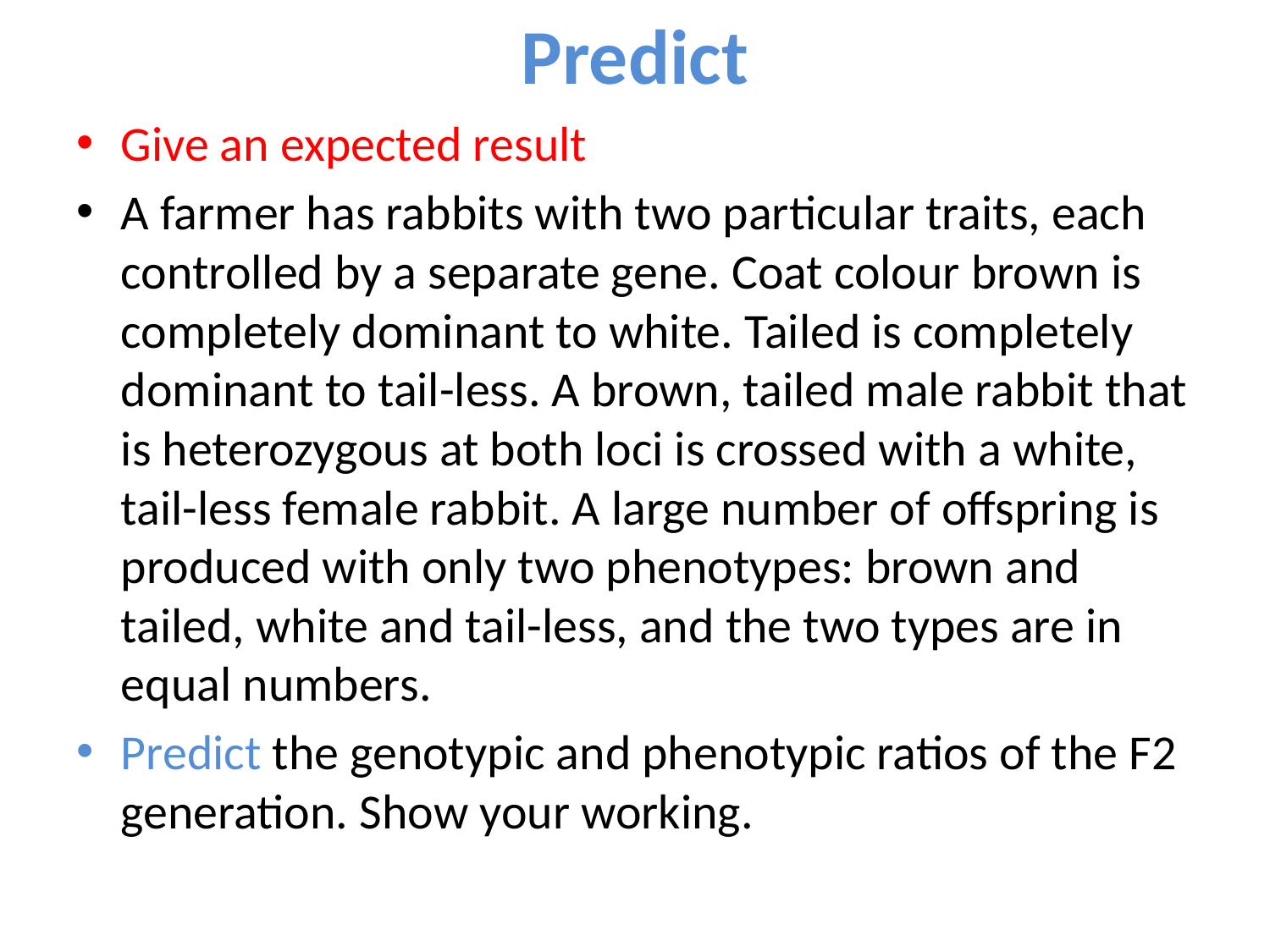

# Predict
Give an expected result
A farmer has rabbits with two particular traits, each controlled by a separate gene. Coat colour brown is completely dominant to white. Tailed is completely dominant to tail-less. A brown, tailed male rabbit that is heterozygous at both loci is crossed with a white, tail-less female rabbit. A large number of offspring is produced with only two phenotypes: brown and tailed, white and tail-less, and the two types are in equal numbers.
Predict the genotypic and phenotypic ratios of the F2 generation. Show your working.